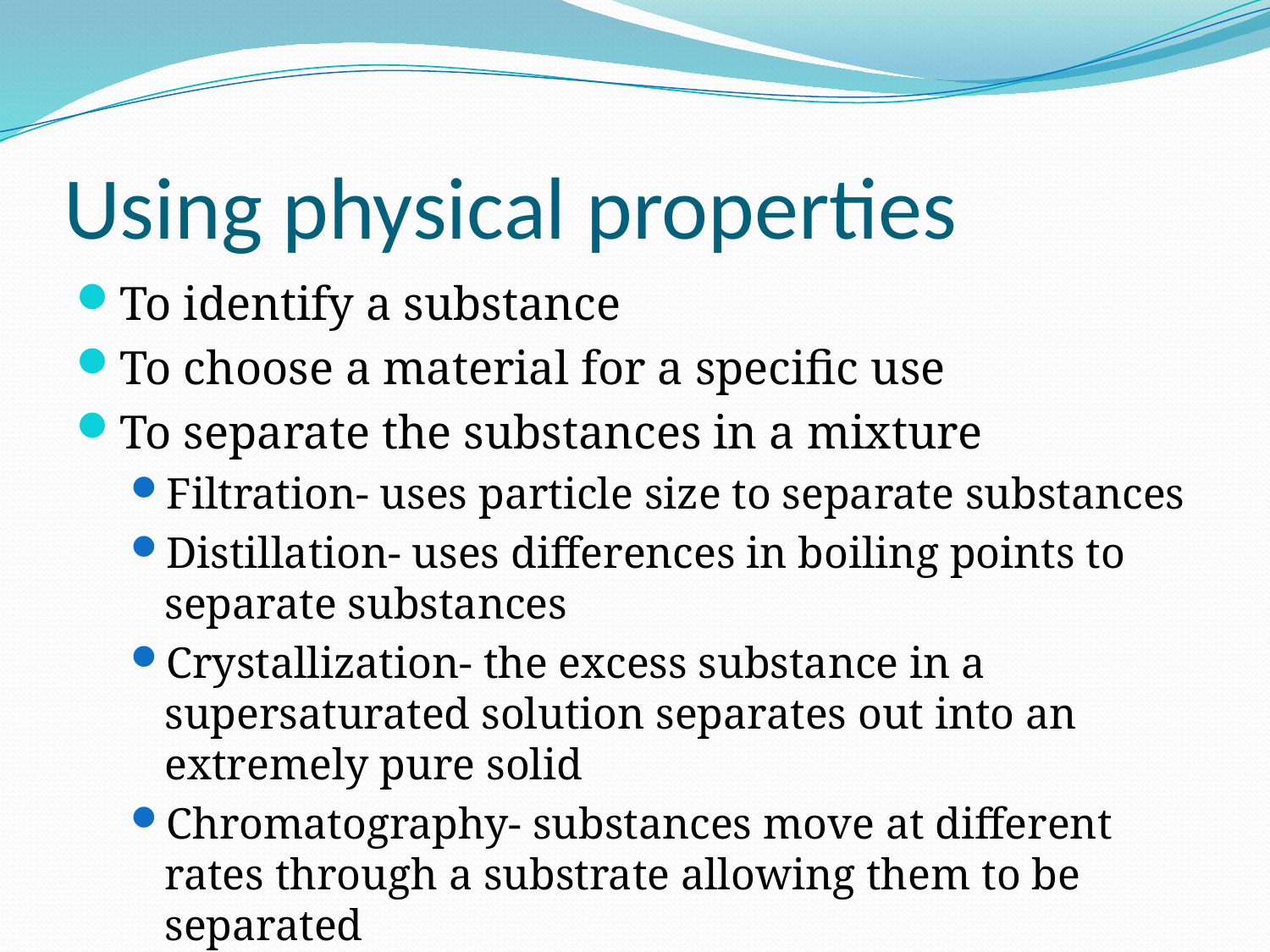

# Using physical properties
To identify a substance
To choose a material for a specific use
To separate the substances in a mixture
Filtration- uses particle size to separate substances
Distillation- uses differences in boiling points to separate substances
Crystallization- the excess substance in a supersaturated solution separates out into an extremely pure solid
Chromatography- substances move at different rates through a substrate allowing them to be separated